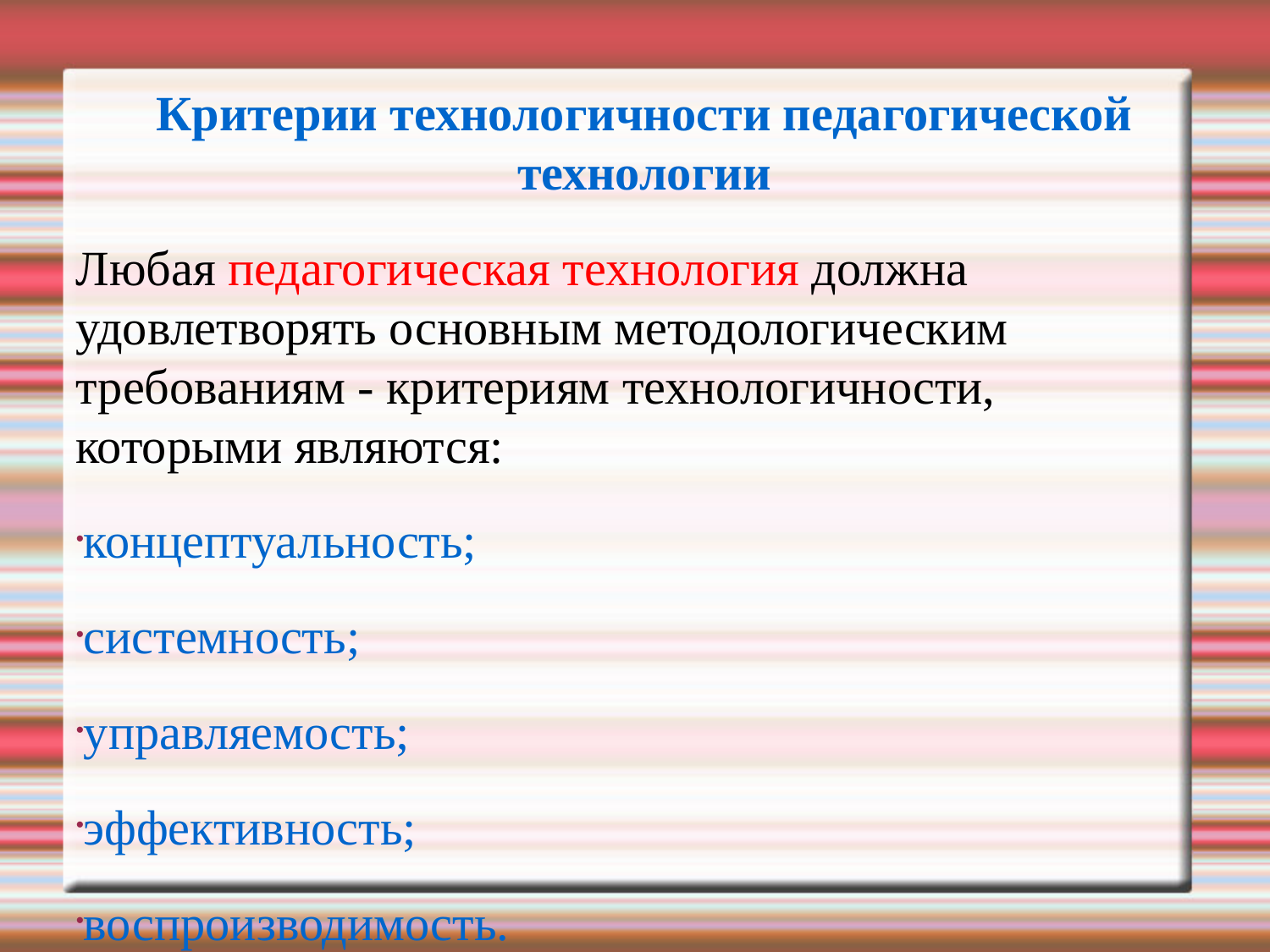

Критерии технологичности педагогической технологии
Любая педагогическая технология должна удовлетворять основным методологическим требованиям - критериям технологичности, которыми являются:
концептуальность;
системность;
управляемость;
эффективность;
воспроизводимость.